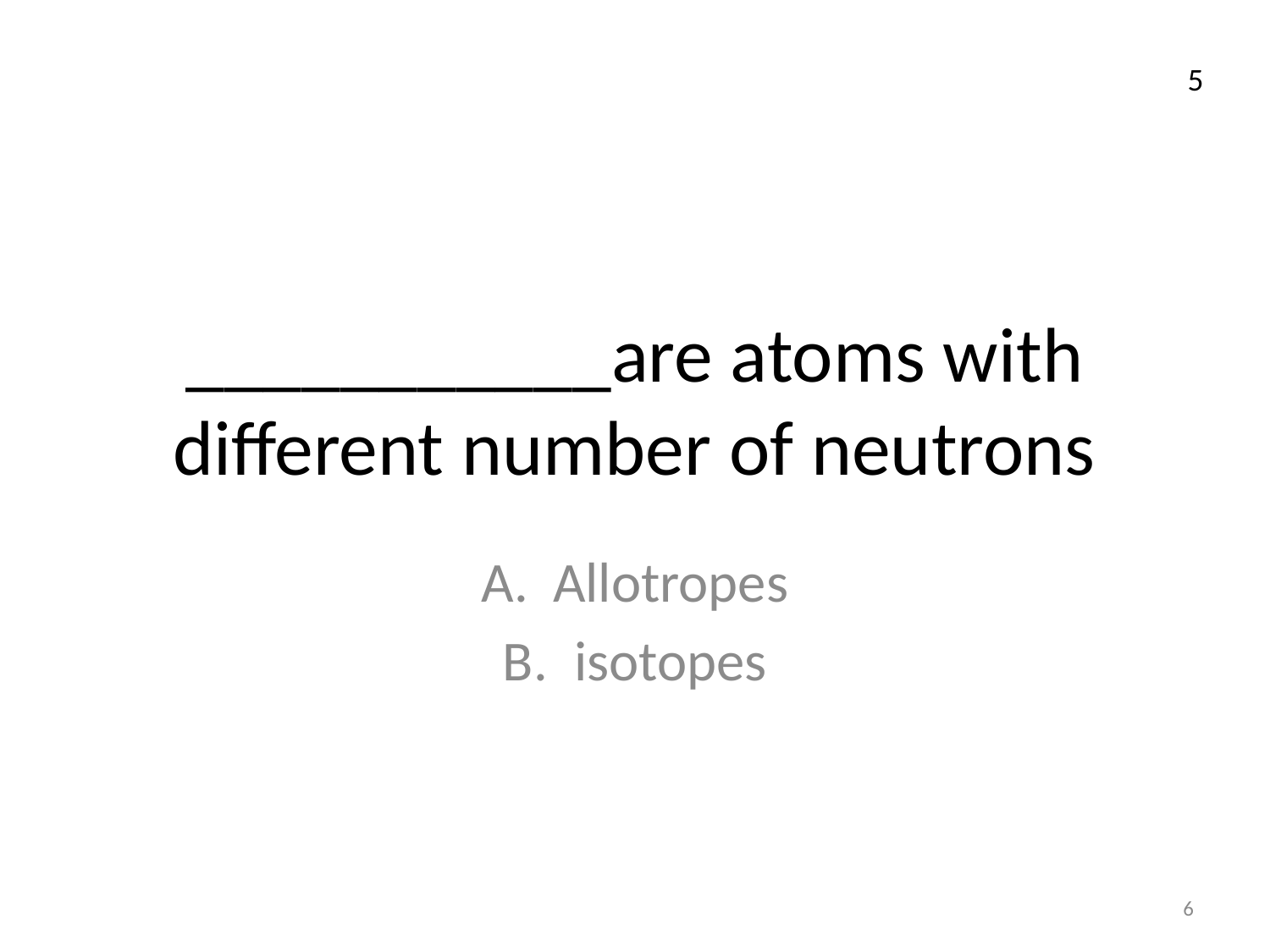

5
# ___________are atoms with different number of neutrons
Allotropes
isotopes

6